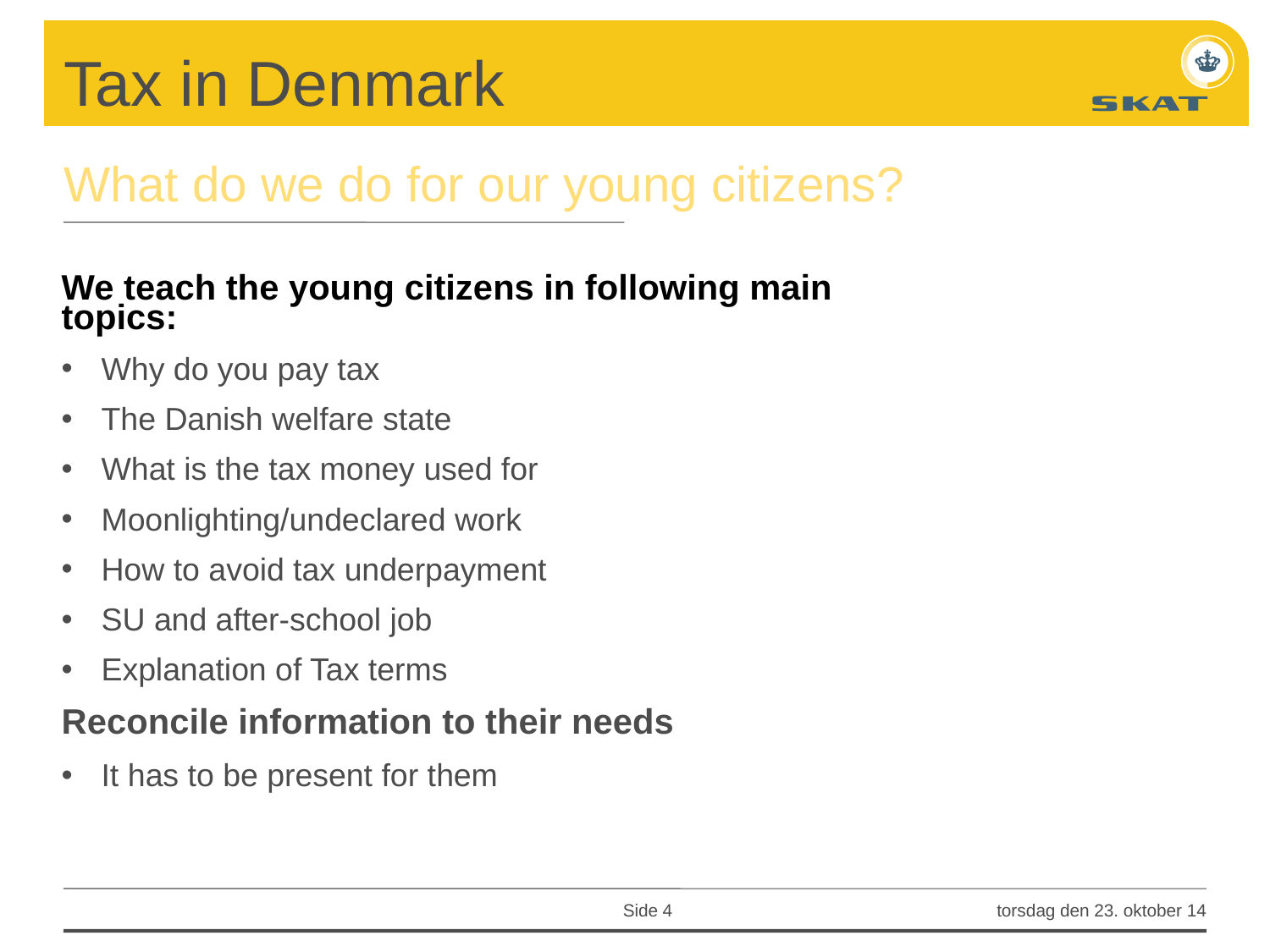

What do we do for our young citizens?
We teach the young citizens in following main topics:
Why do you pay tax
The Danish welfare state
What is the tax money used for
Moonlighting/undeclared work
How to avoid tax underpayment
SU and after-school job
Explanation of Tax terms
Reconcile information to their needs
It has to be present for them

Side 4
torsdag den 23. oktober 14